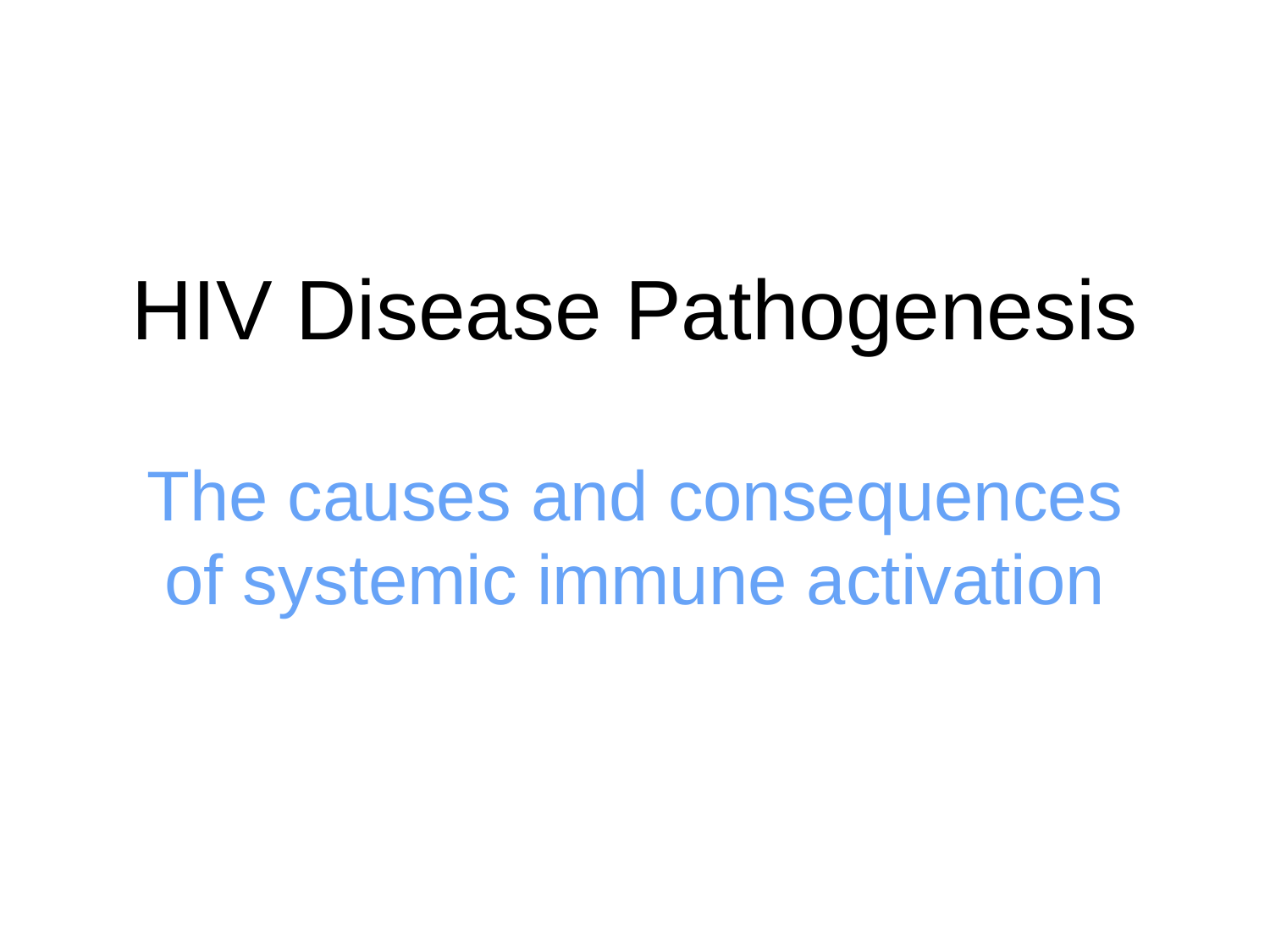

HIV Disease Pathogenesis

The causes and consequences of systemic immune activation